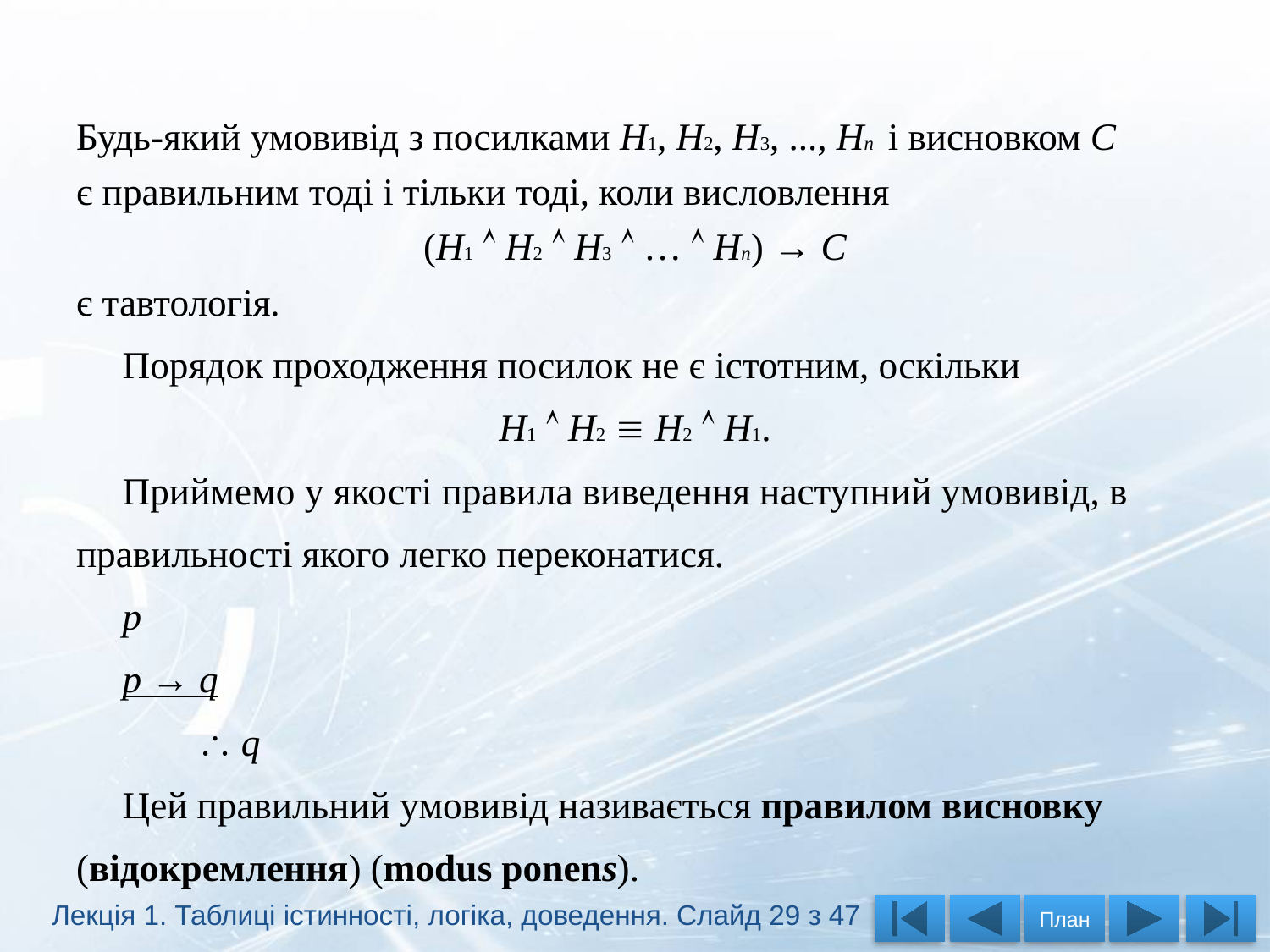

Будь-який умовивід з посилками Н1, H2, H3, ..., Hn  і висновком C
є правильним тоді і тільки тоді, коли висловлення
(H1 ∧ Н2 ∧ H3 ∧ … ∧ Нn) → C
є тавтологія.
 	Порядок проходження посилок не є істотним, оскільки
Н1 ∧ Н2 ≡ Н2 ∧ Н1.
	Приймемо у якості правила виведення наступний умовивід, в
правильності якого легко переконатися.
					p
					p → q
				        ∴ q
	Цей правильний умовивід називається правилом висновку
(відокремлення) (modus ponens).
Лекція 1. Таблиці істинності, логіка, доведення. Слайд 29 з 47

План